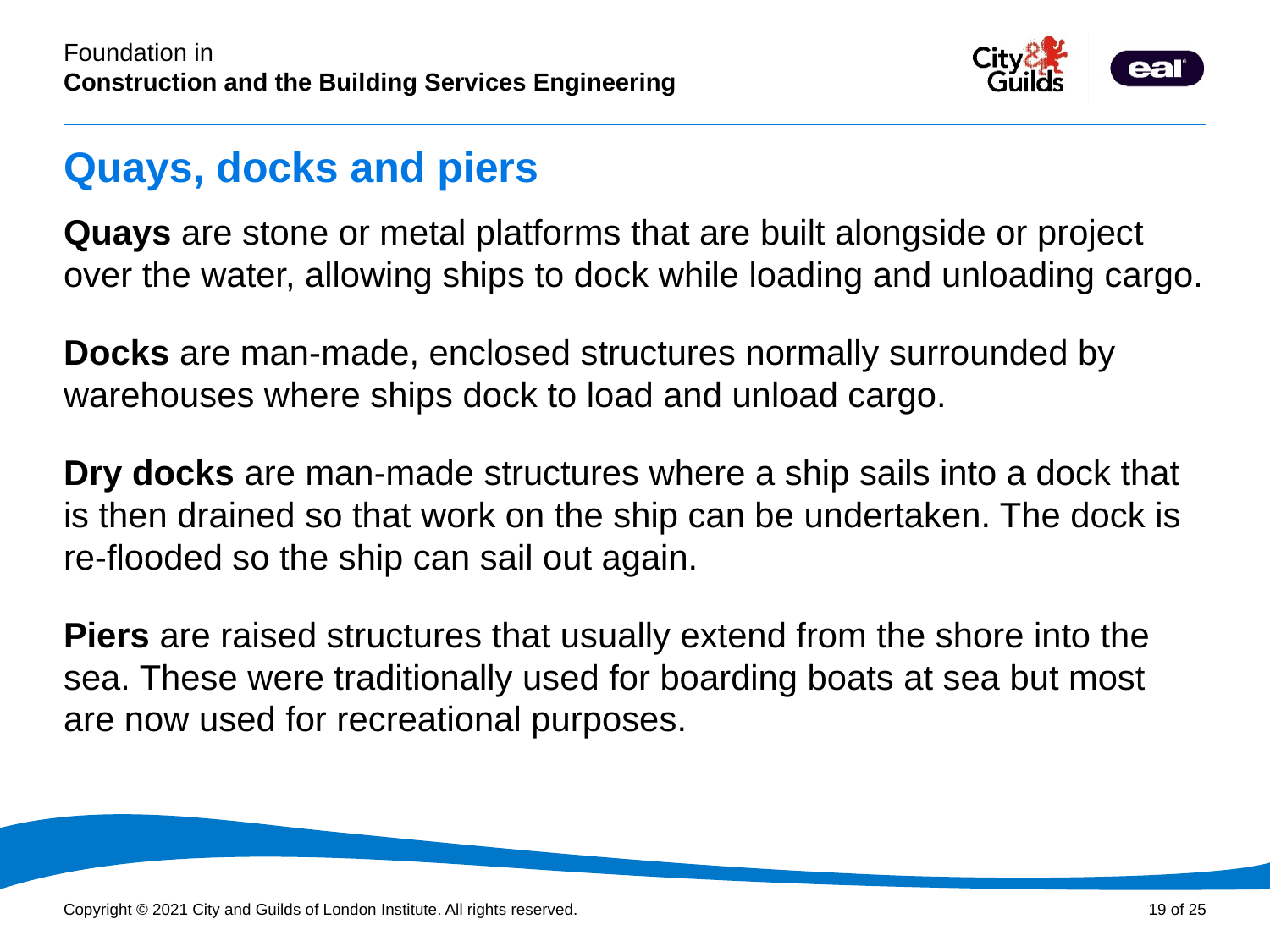

# Quays, docks and piers
Quays are stone or metal platforms that are built alongside or project over the water, allowing ships to dock while loading and unloading cargo.
Docks are man-made, enclosed structures normally surrounded by warehouses where ships dock to load and unload cargo.
Dry docks are man-made structures where a ship sails into a dock that is then drained so that work on the ship can be undertaken. The dock is re-flooded so the ship can sail out again.
Piers are raised structures that usually extend from the shore into the sea. These were traditionally used for boarding boats at sea but most are now used for recreational purposes.